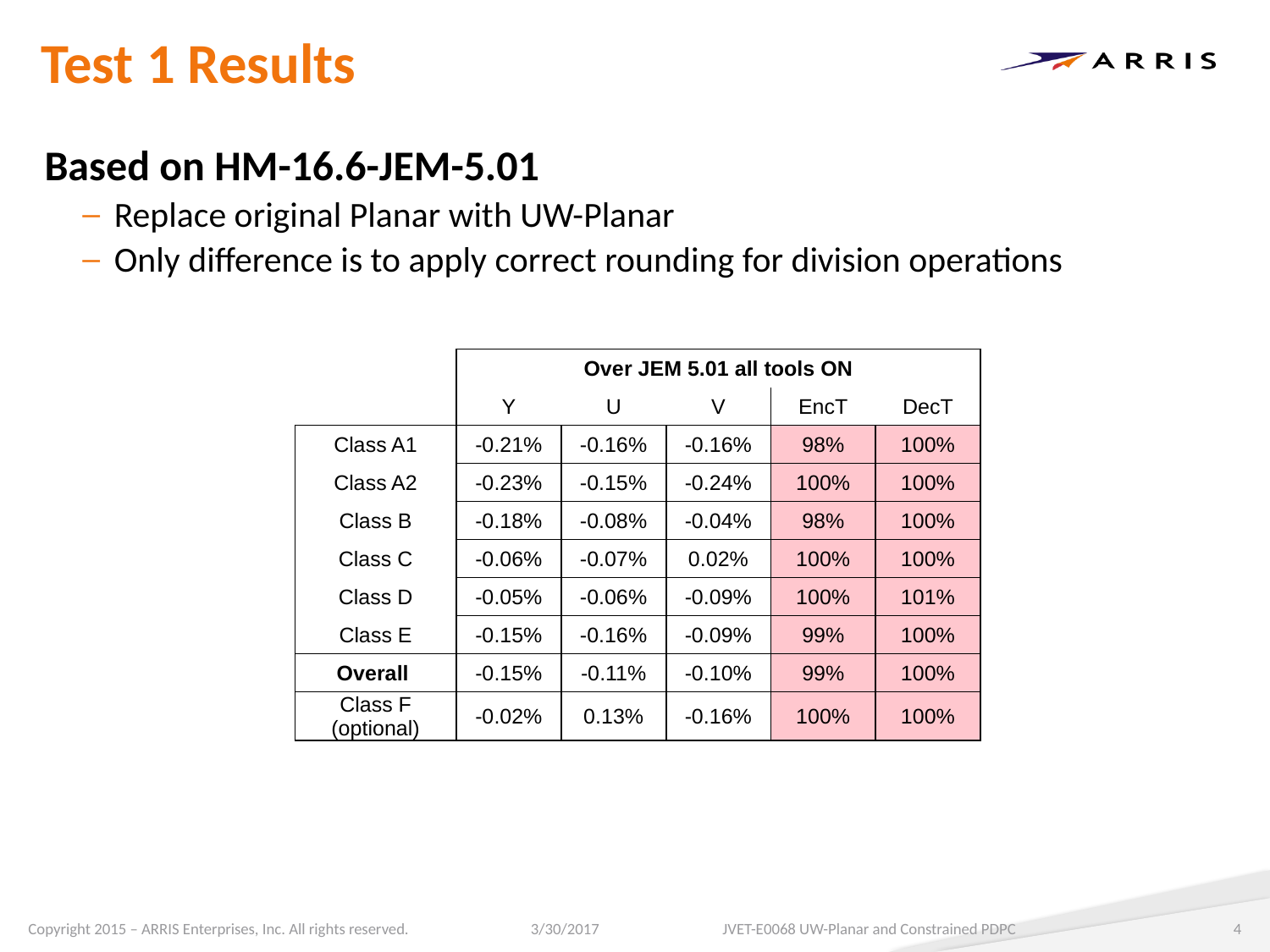

# Test 1 Results
Based on HM-16.6-JEM-5.01
Replace original Planar with UW-Planar
Only difference is to apply correct rounding for division operations

|  | Over JEM 5.01 all tools ON |  |  |  |  |
| --- | --- | --- | --- | --- | --- |
|  | Y | U | V | EncT | DecT |
| Class A1 | -0.21% | -0.16% | -0.16% | 98% | 100% |
| Class A2 | -0.23% | -0.15% | -0.24% | 100% | 100% |
| Class B | -0.18% | -0.08% | -0.04% | 98% | 100% |
| Class C | -0.06% | -0.07% | 0.02% | 100% | 100% |
| Class D | -0.05% | -0.06% | -0.09% | 100% | 101% |
| Class E | -0.15% | -0.16% | -0.09% | 99% | 100% |
| Overall | -0.15% | -0.11% | -0.10% | 99% | 100% |
| Class F (optional) | -0.02% | 0.13% | -0.16% | 100% | 100% |
3/30/2017
JVET-E0068 UW-Planar and Constrained PDPC
4